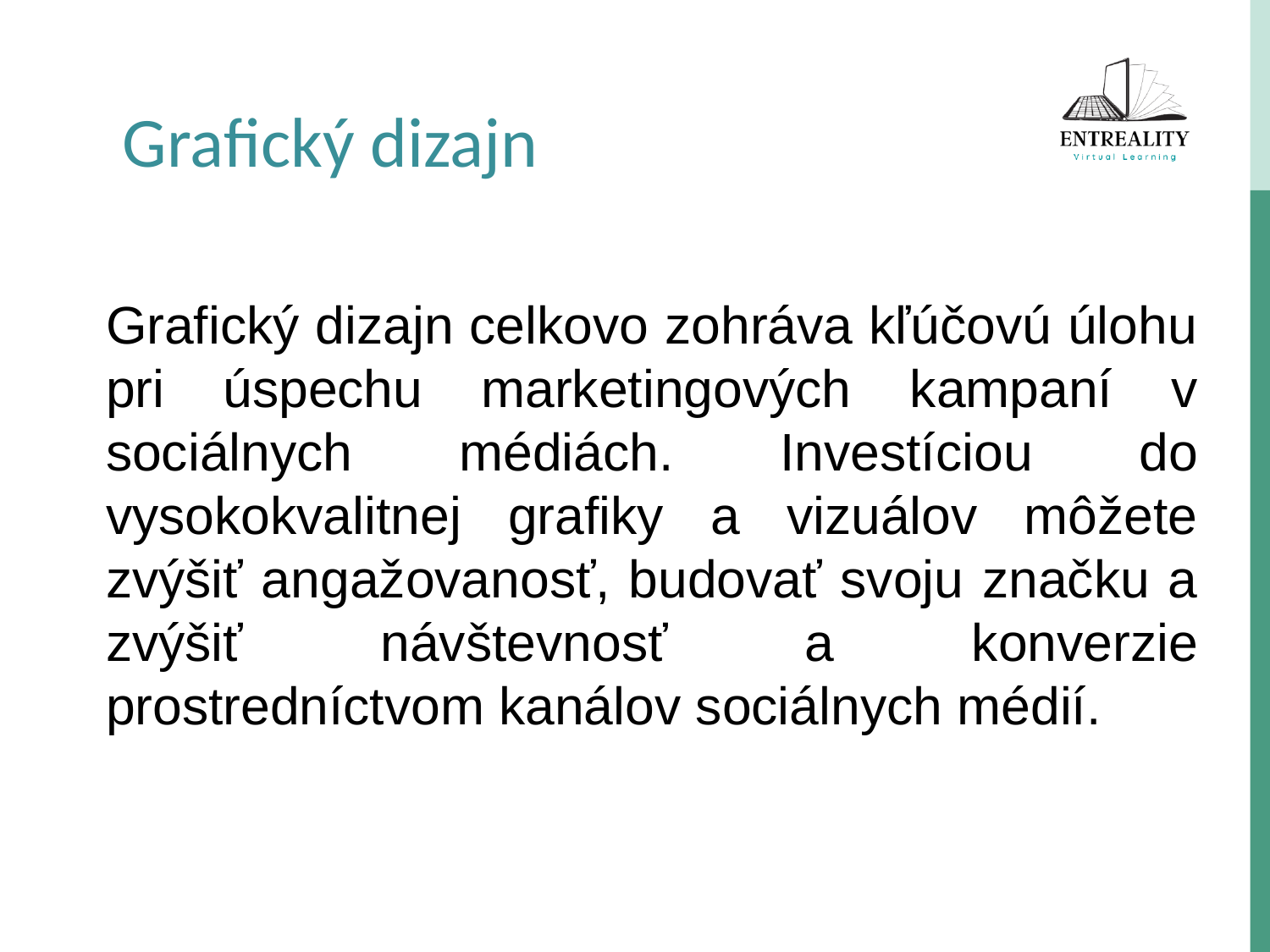

Grafický dizajn
Grafický dizajn celkovo zohráva kľúčovú úlohu pri úspechu marketingových kampaní v sociálnych médiách. Investíciou do vysokokvalitnej grafiky a vizuálov môžete zvýšiť angažovanosť, budovať svoju značku a zvýšiť návštevnosť a konverzie prostredníctvom kanálov sociálnych médií.